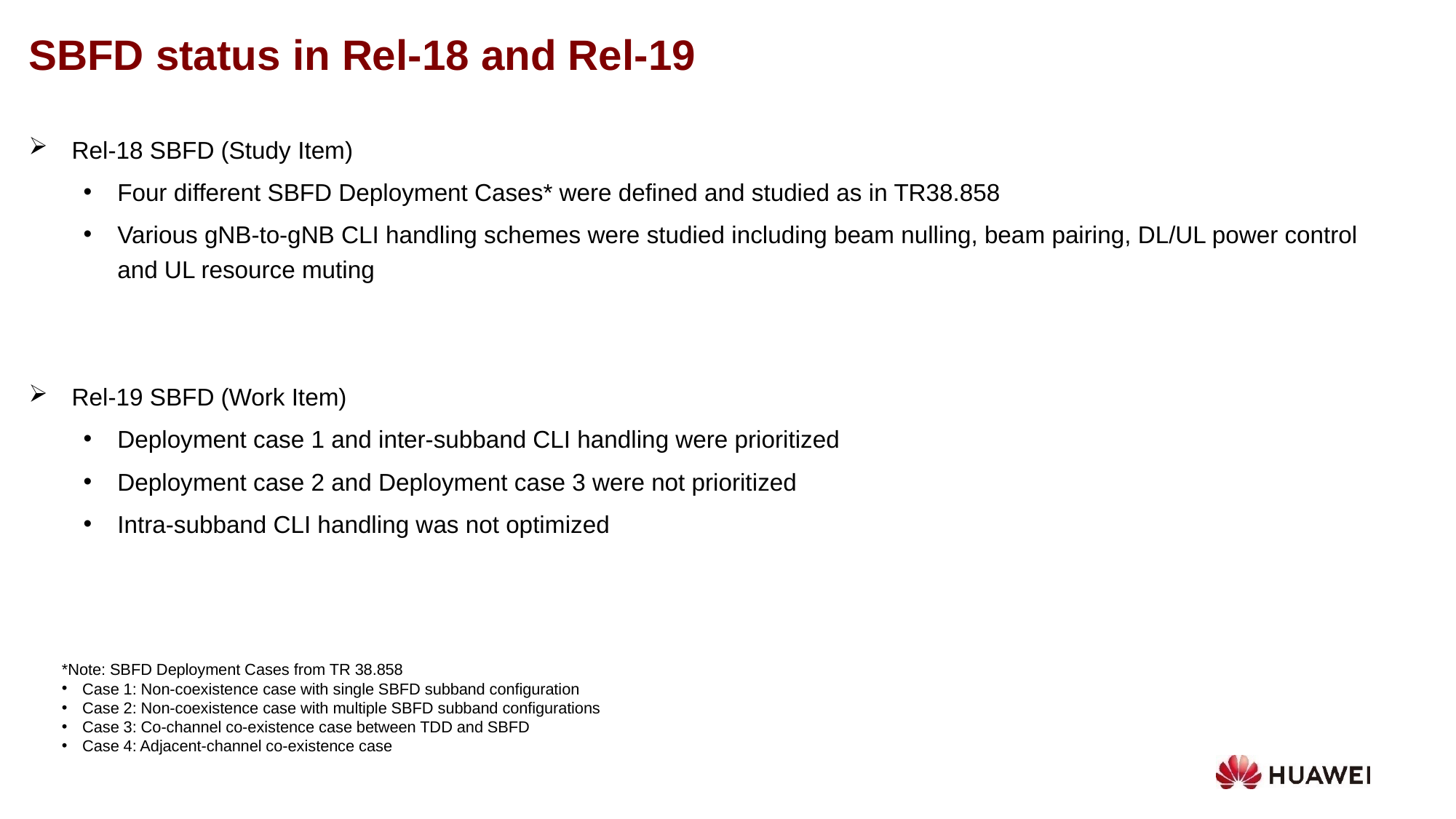

SBFD status in Rel-18 and Rel-19
Rel-18 SBFD (Study Item)
Four different SBFD Deployment Cases* were defined and studied as in TR38.858
Various gNB-to-gNB CLI handling schemes were studied including beam nulling, beam pairing, DL/UL power control and UL resource muting

Rel-19 SBFD (Work Item)
Deployment case 1 and inter-subband CLI handling were prioritized
Deployment case 2 and Deployment case 3 were not prioritized
Intra-subband CLI handling was not optimized
*Note: SBFD Deployment Cases from TR 38.858
Case 1: Non-coexistence case with single SBFD subband configuration
Case 2: Non-coexistence case with multiple SBFD subband configurations
Case 3: Co-channel co-existence case between TDD and SBFD
Case 4: Adjacent-channel co-existence case